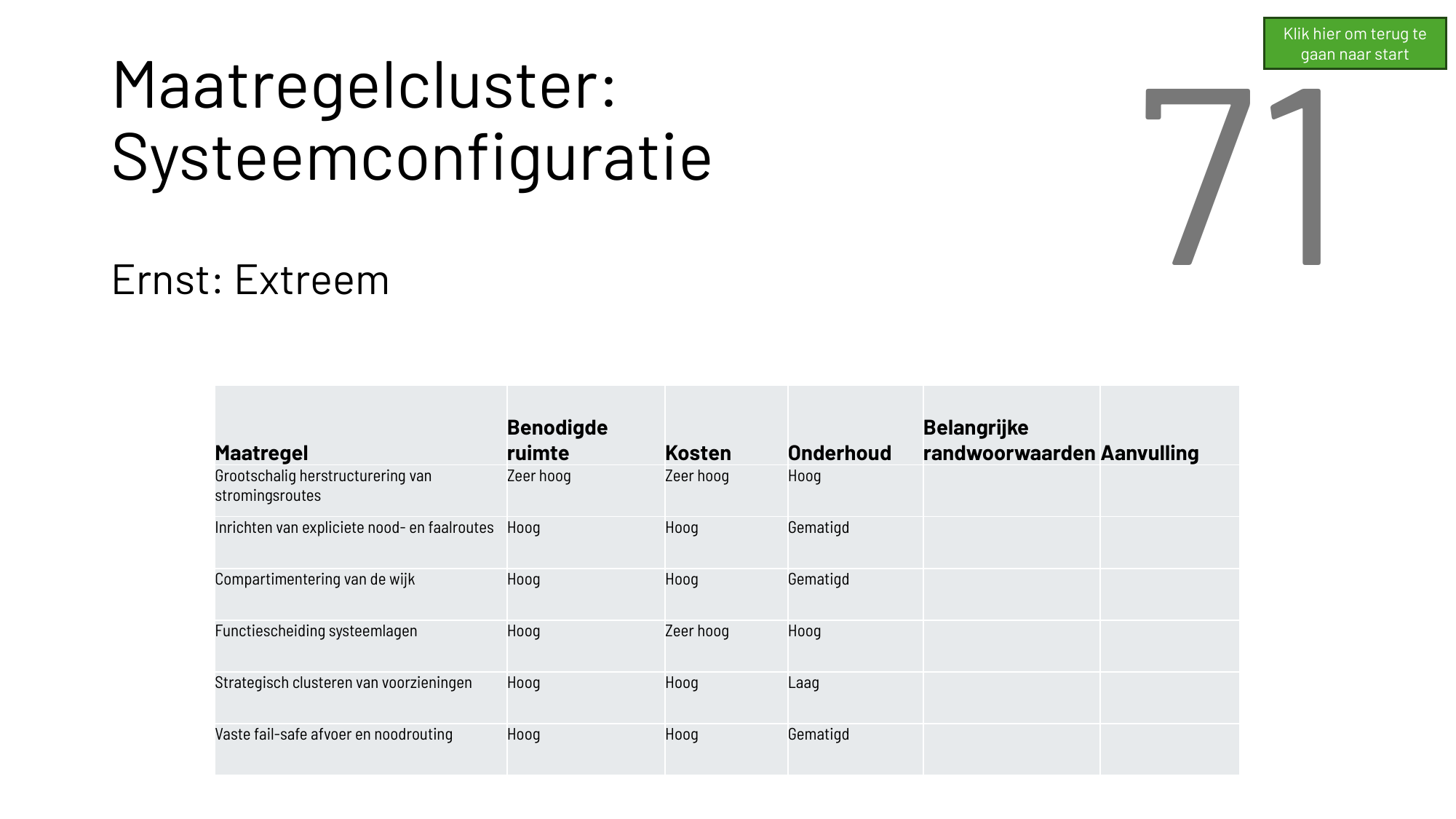

Klik hier om terug te gaan naar start
# Maatregelcluster: Systeemconfiguratie
71
Ernst: Extreem
| Maatregel | Benodigde ruimte | Kosten | Onderhoud | Belangrijke randwoorwaarden | Aanvulling |
| --- | --- | --- | --- | --- | --- |
| Grootschalig herstructurering van stromingsroutes | Zeer hoog | Zeer hoog | Hoog |  |  |
| Inrichten van expliciete nood- en faalroutes | Hoog | Hoog | Gematigd |  |  |
| Compartimentering van de wijk | Hoog | Hoog | Gematigd |  |  |
| Functiescheiding systeemlagen | Hoog | Zeer hoog | Hoog |  |  |
| Strategisch clusteren van voorzieningen | Hoog | Hoog | Laag |  |  |
| Vaste fail-safe afvoer en noodrouting | Hoog | Hoog | Gematigd |  |  |